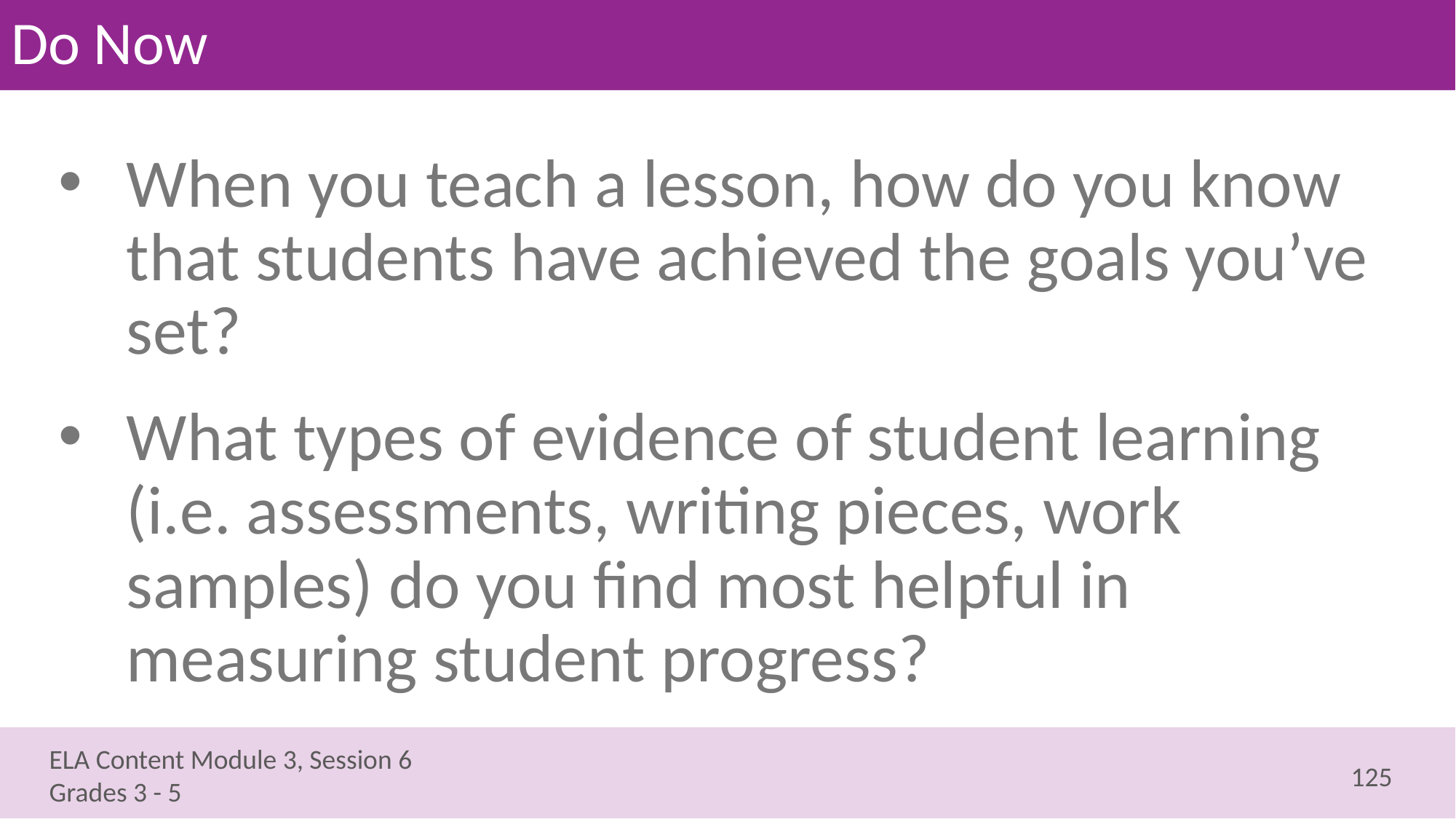

# Do Now
When you teach a lesson, how do you know that students have achieved the goals you’ve set?

What types of evidence of student learning (i.e. assessments, writing pieces, work samples) do you find most helpful in measuring student progress?

125